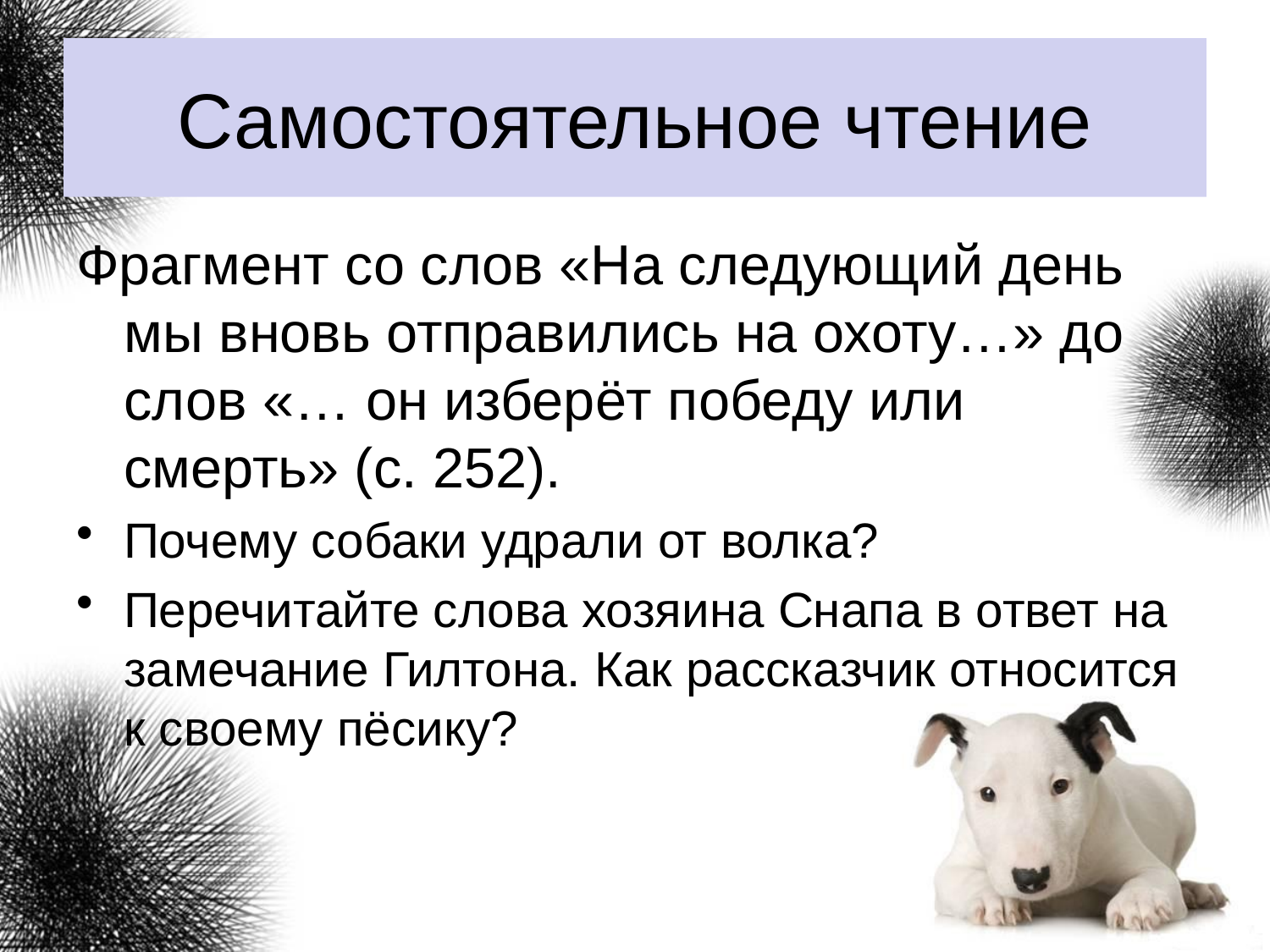

# Самостоятельное чтение
Фрагмент со слов «На следующий день мы вновь отправились на охоту…» до слов «… он изберёт победу или смерть» (с. 252).
Почему собаки удрали от волка?
Перечитайте слова хозяина Снапа в ответ на замечание Гилтона. Как рассказчик относится к своему пёсику?